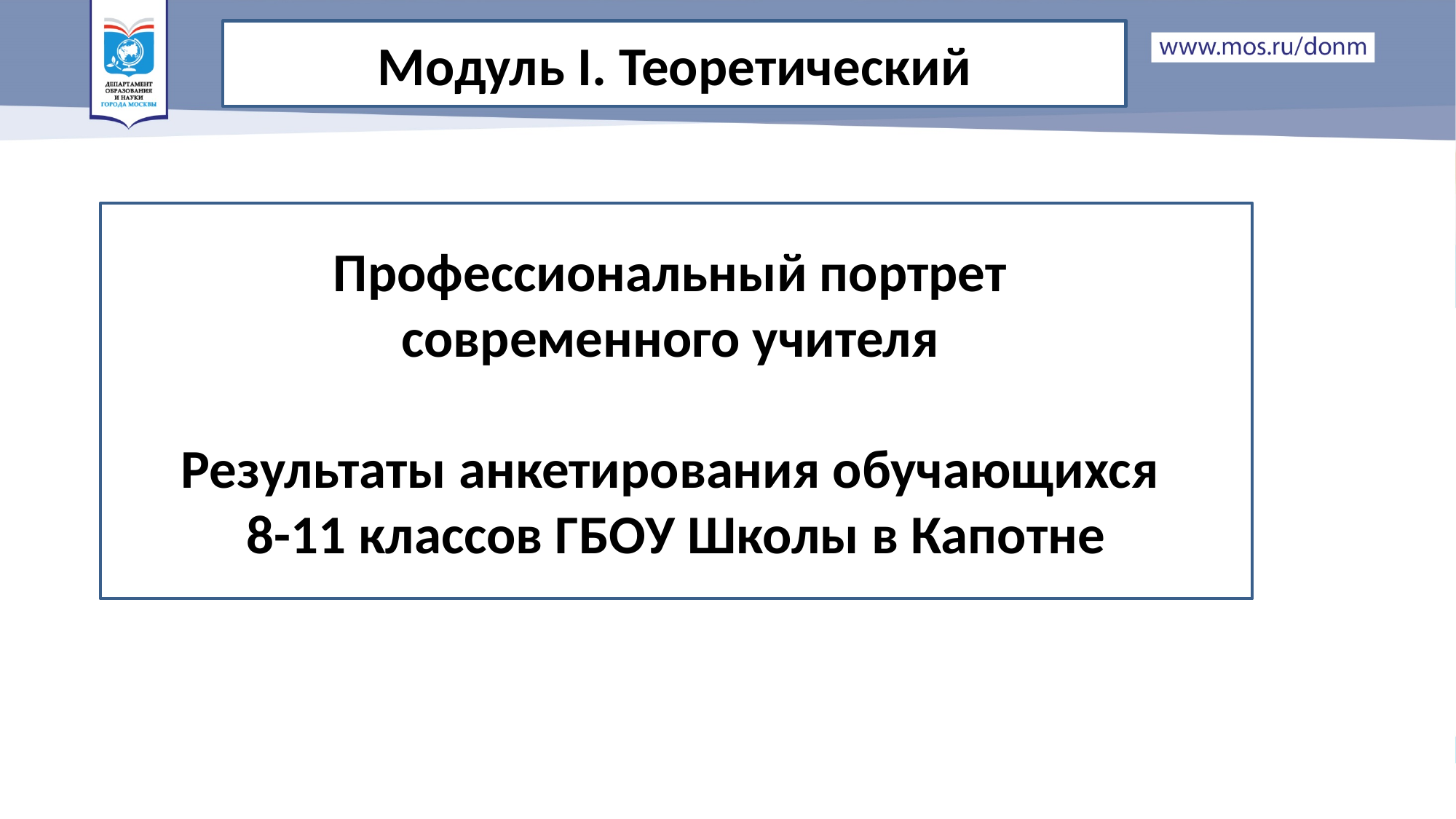

Модуль I. Теоретический
Профессиональный портрет
современного учителя

Результаты анкетирования обучающихся
8-11 классов ГБОУ Школы в Капотне
5